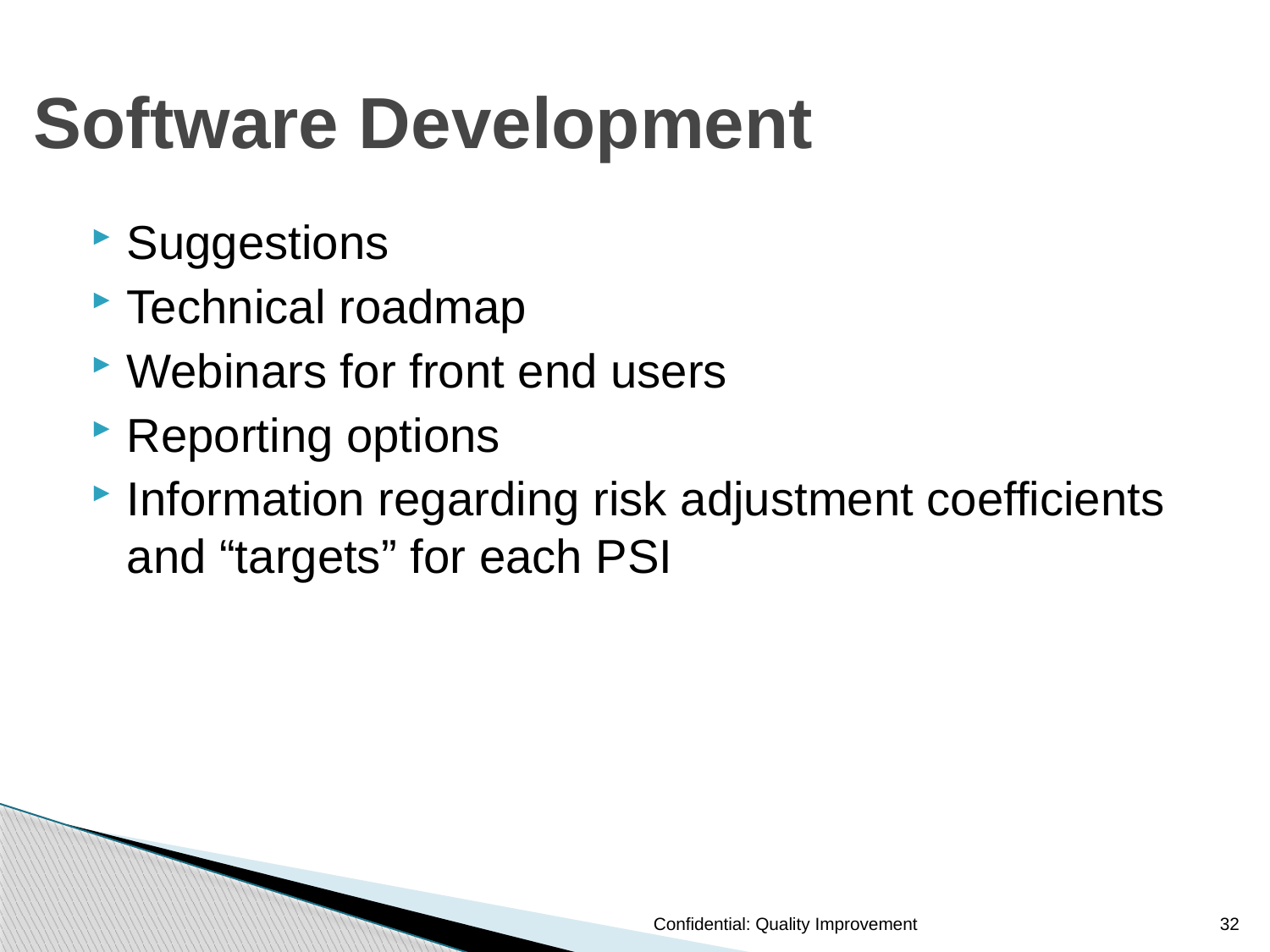

# Software Development
Suggestions
Technical roadmap
Webinars for front end users
Reporting options
Information regarding risk adjustment coefficients and “targets” for each PSI

Confidential: Quality Improvement
32